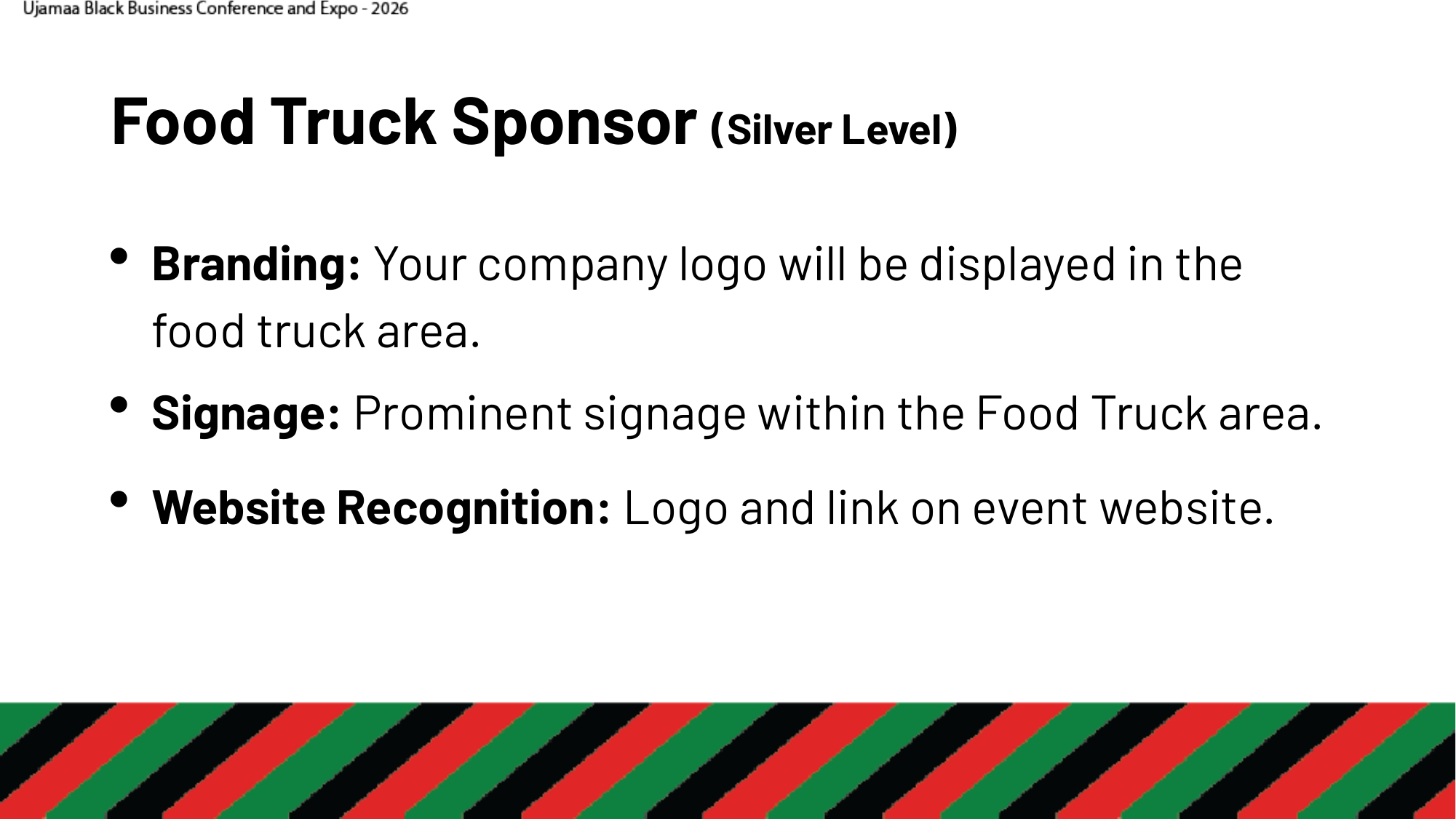

# Food Truck Sponsor (Silver Level)
Branding: Your company logo will be displayed in the food truck area.
Signage: Prominent signage within the Food Truck area.
Website Recognition: Logo and link on event website.